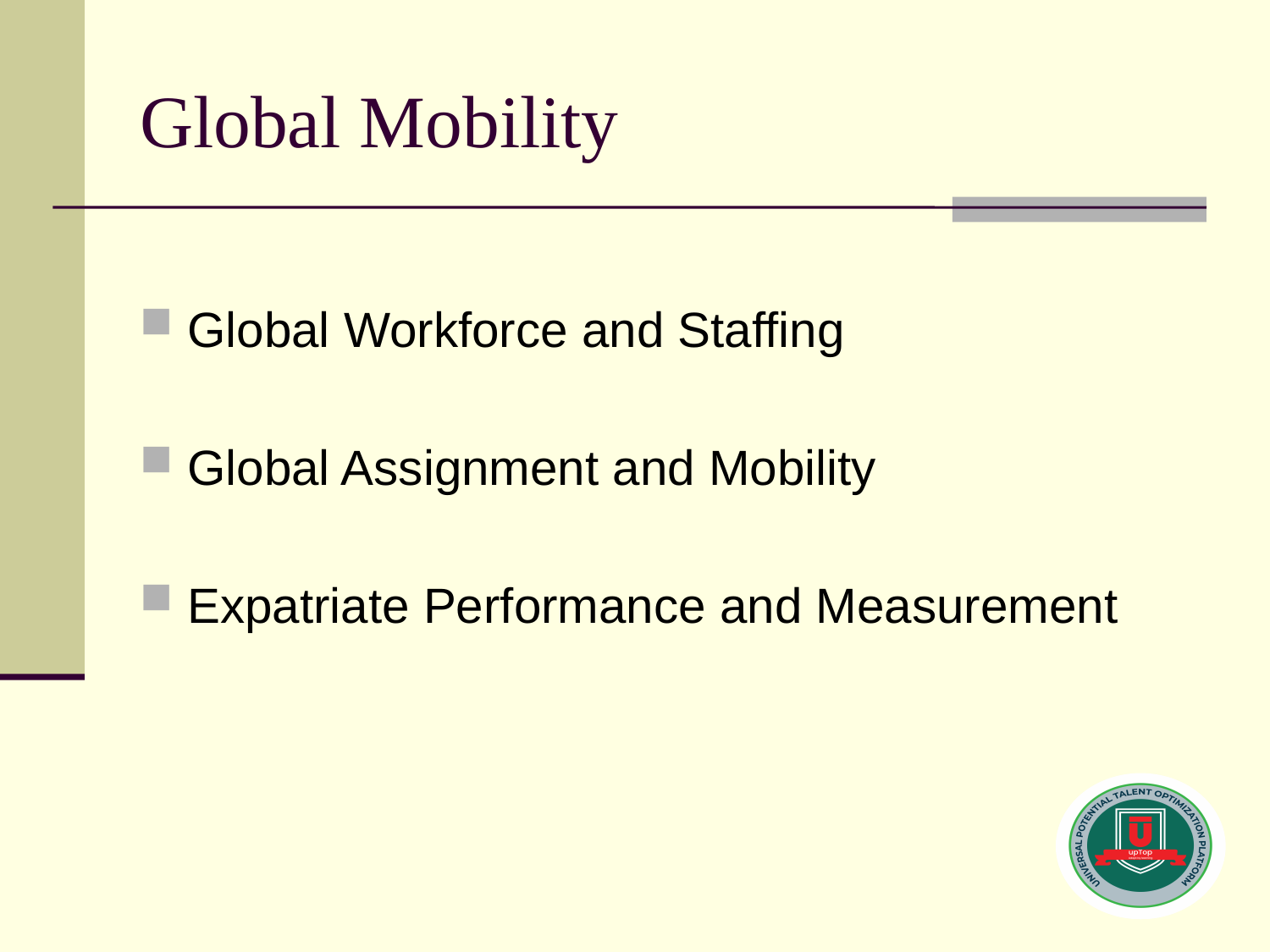

# Global Mobility

Global Workforce and Staffing

Global Assignment and Mobility

Expatriate Performance and Measurement